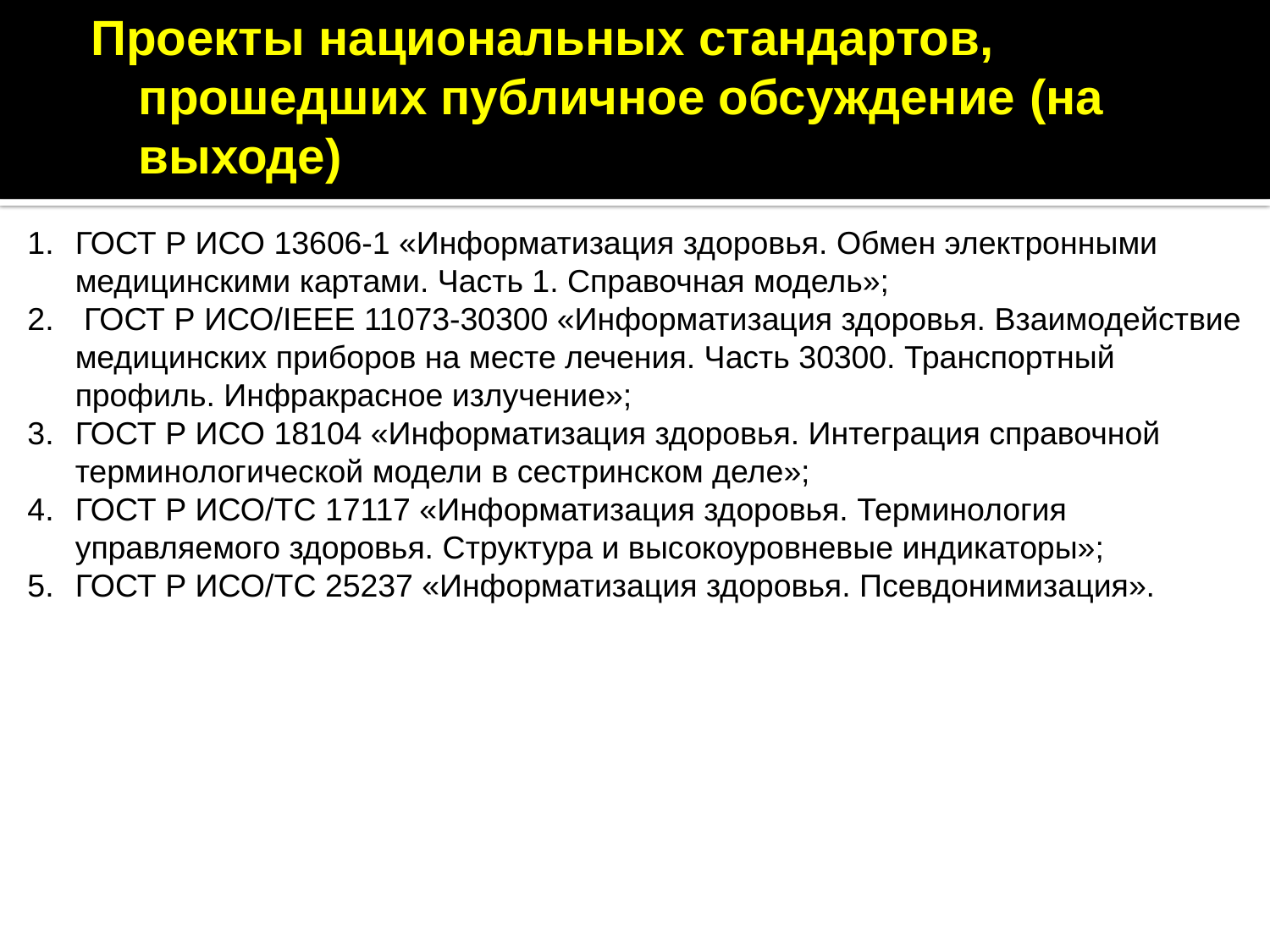

Проекты национальных стандартов,  прошедших публичное обсуждение (на выходе)

ГОСТ Р ИСО 13606-1 «Информатизация здоровья. Обмен электронными медицинскими картами. Часть 1. Справочная модель»;
 ГОСТ Р ИСО/IEEE 11073-30300 «Информатизация здоровья. Взаимодействие медицинских приборов на месте лечения. Часть 30300. Транспортный профиль. Инфракрасное излучение»;
ГОСТ Р ИСО 18104 «Информатизация здоровья. Интеграция справочной терминологической модели в сестринском деле»;
ГОСТ Р ИСО/ТС 17117 «Информатизация здоровья. Терминология управляемого здоровья. Структура и высокоуровневые индикаторы»;
ГОСТ Р ИСО/ТС 25237 «Информатизация здоровья. Псевдонимизация».